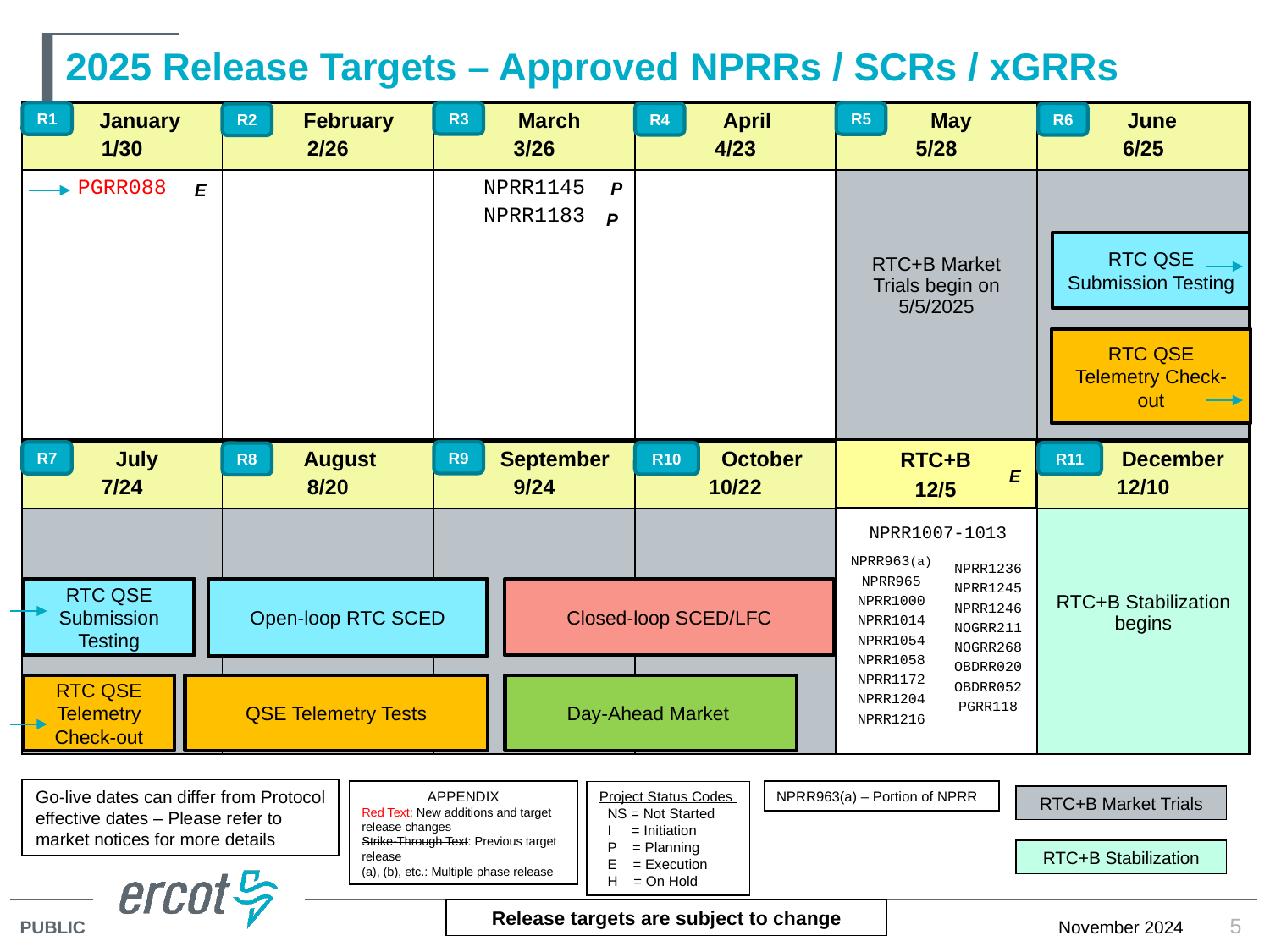

# 2025 Release Targets – Approved NPRRs / SCRs / xGRRs
R3
R5
R1
| January 1/30 | February 2/26 | March 3/26 | April 4/23 | May 5/28 | June 6/25 |
| --- | --- | --- | --- | --- | --- |
| PGRR088 |  | NPRR1145 NPRR1183 |  | RTC+B Market Trials begin on 5/5/2025 |  |
R4
R6
R2
P

P

E

RTC QSE Submission Testing
RTC QSE Telemetry Check-out
RTC+B
12/5
| July 7/24 | August 8/20 | September 9/24 | October 10/22 |  | December 12/10 |
| --- | --- | --- | --- | --- | --- |
|  |  |  |  |  | RTC+B Stabilization begins |
R9
R7
R10
R11
R8
E
NPRR1007-1013
NPRR963(a)
NPRR965
NPRR1000
NPRR1014
NPRR1054
NPRR1058
NPRR1172
NPRR1204
NPRR1216
NPRR1236
NPRR1245
NPRR1246
NOGRR211
NOGRR268
OBDRR020
OBDRR052
PGRR118
RTC QSE Submission Testing
Open-loop RTC SCED
Closed-loop SCED/LFC
RTC QSE Telemetry Check-out
QSE Telemetry Tests
Day-Ahead Market
Go-live dates can differ from Protocol effective dates – Please refer to market notices for more details
APPENDIX
Red Text: New additions and target release changes
Strike-Through Text: Previous target release
(a), (b), etc.: Multiple phase release
Project Status Codes
  NS = Not Started
  I     = Initiation
  P    = Planning
  E    = Execution
  H    = On Hold
NPRR963(a) – Portion of NPRR
RTC+B Market Trials
RTC+B Stabilization
Release targets are subject to change
5